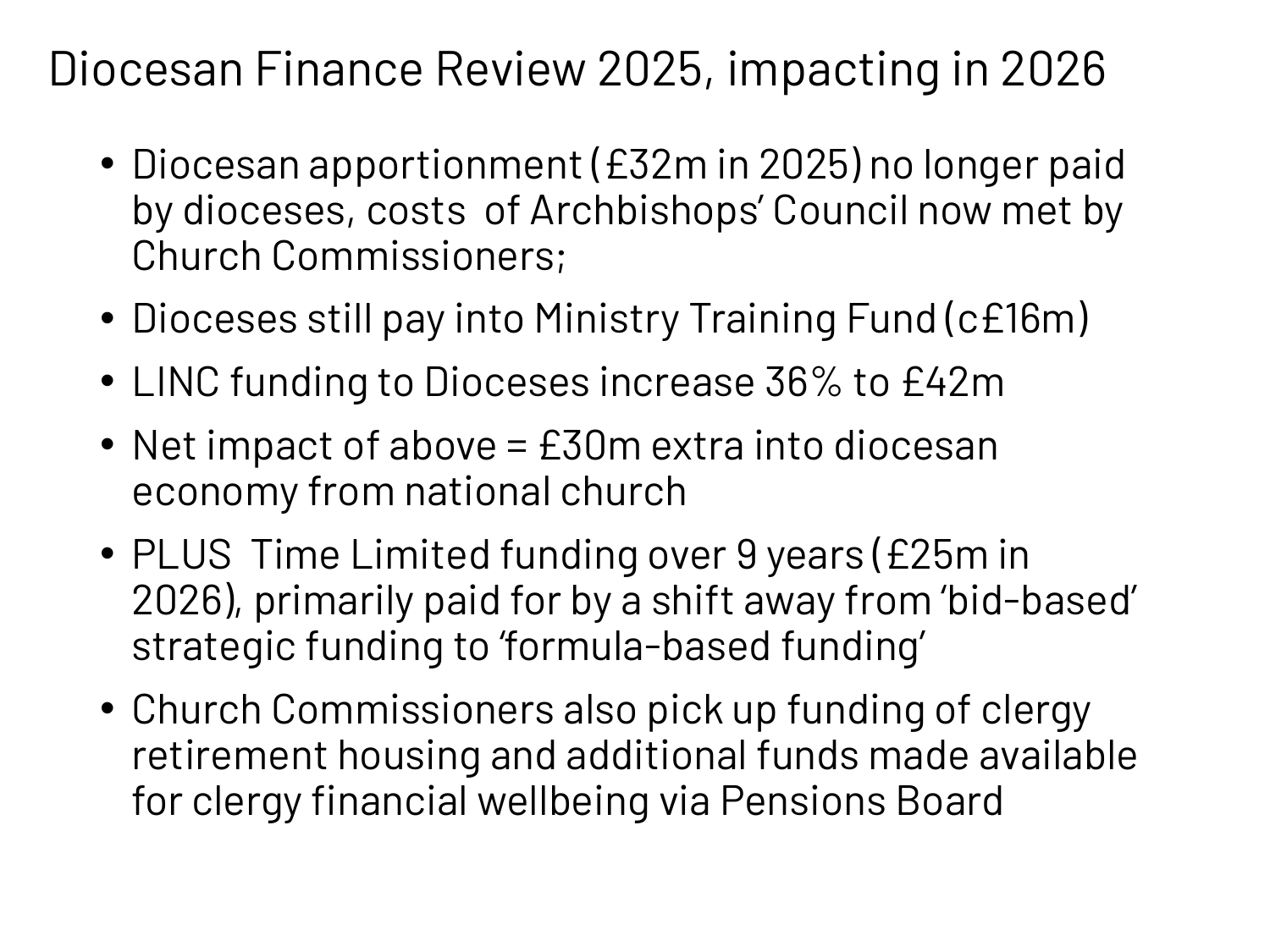

# Diocesan Finance Review 2025, impacting in 2026
Diocesan apportionment (£32m in 2025) no longer paid by dioceses, costs  of Archbishops’ Council now met by Church Commissioners;
Dioceses still pay into Ministry Training Fund (c£16m)
LINC funding to Dioceses increase 36% to £42m
Net impact of above = £30m extra into diocesan economy from national church
PLUS  Time Limited funding over 9 years (£25m in 2026), primarily paid for by a shift away from ‘bid-based’ strategic funding to ‘formula-based funding’
Church Commissioners also pick up funding of clergy retirement housing and additional funds made available for clergy financial wellbeing via Pensions Board